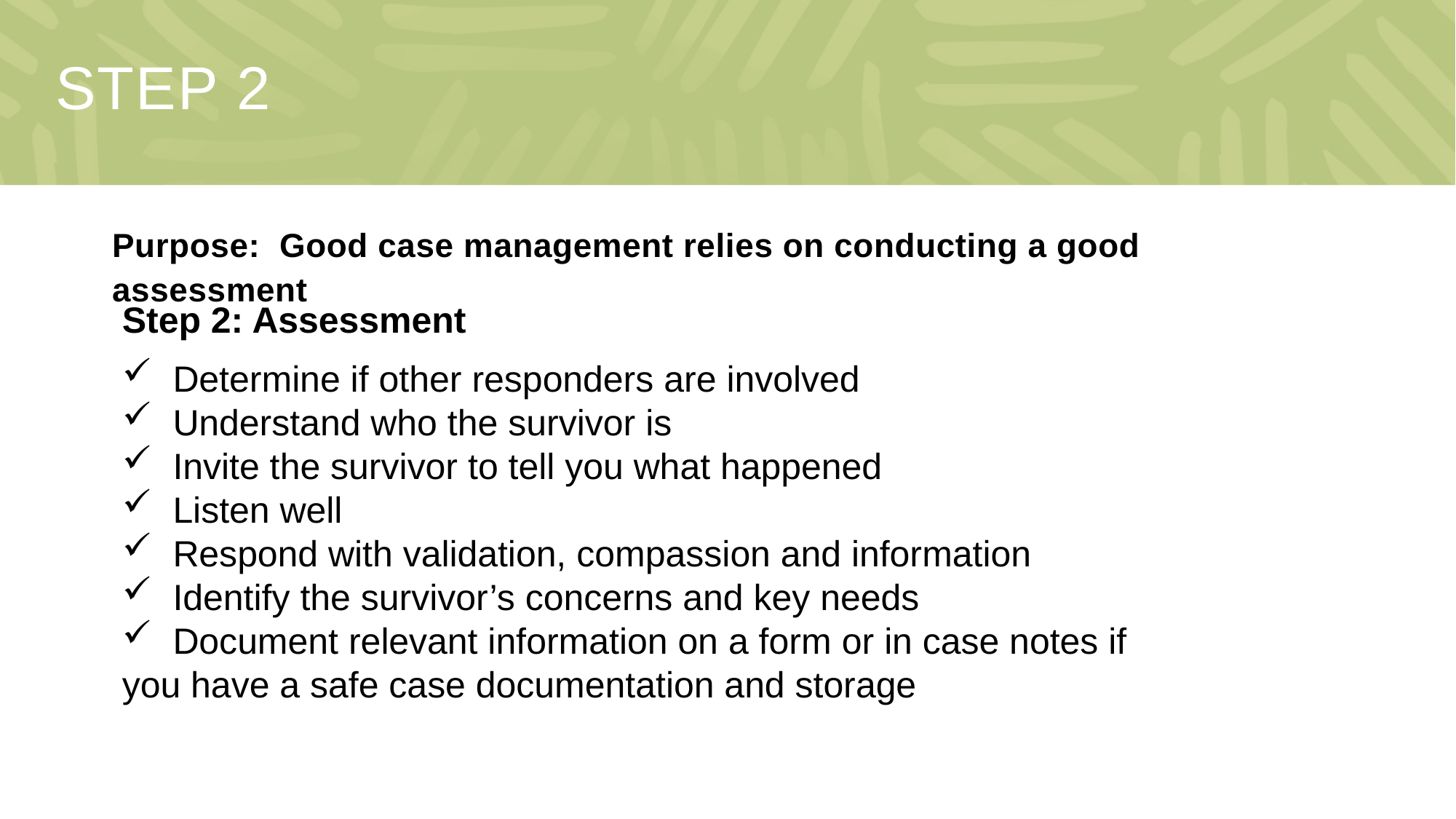

# Step 2
Purpose:  Good case management relies on conducting a good assessment
Step 2: Assessment
  Determine if other responders are involved
  Understand who the survivor is
  Invite the survivor to tell you what happened
  Listen well
  Respond with validation, compassion and information
  Identify the survivor’s concerns and key needs
  Document relevant information on a form or in case notes if you have a safe case documentation and storage